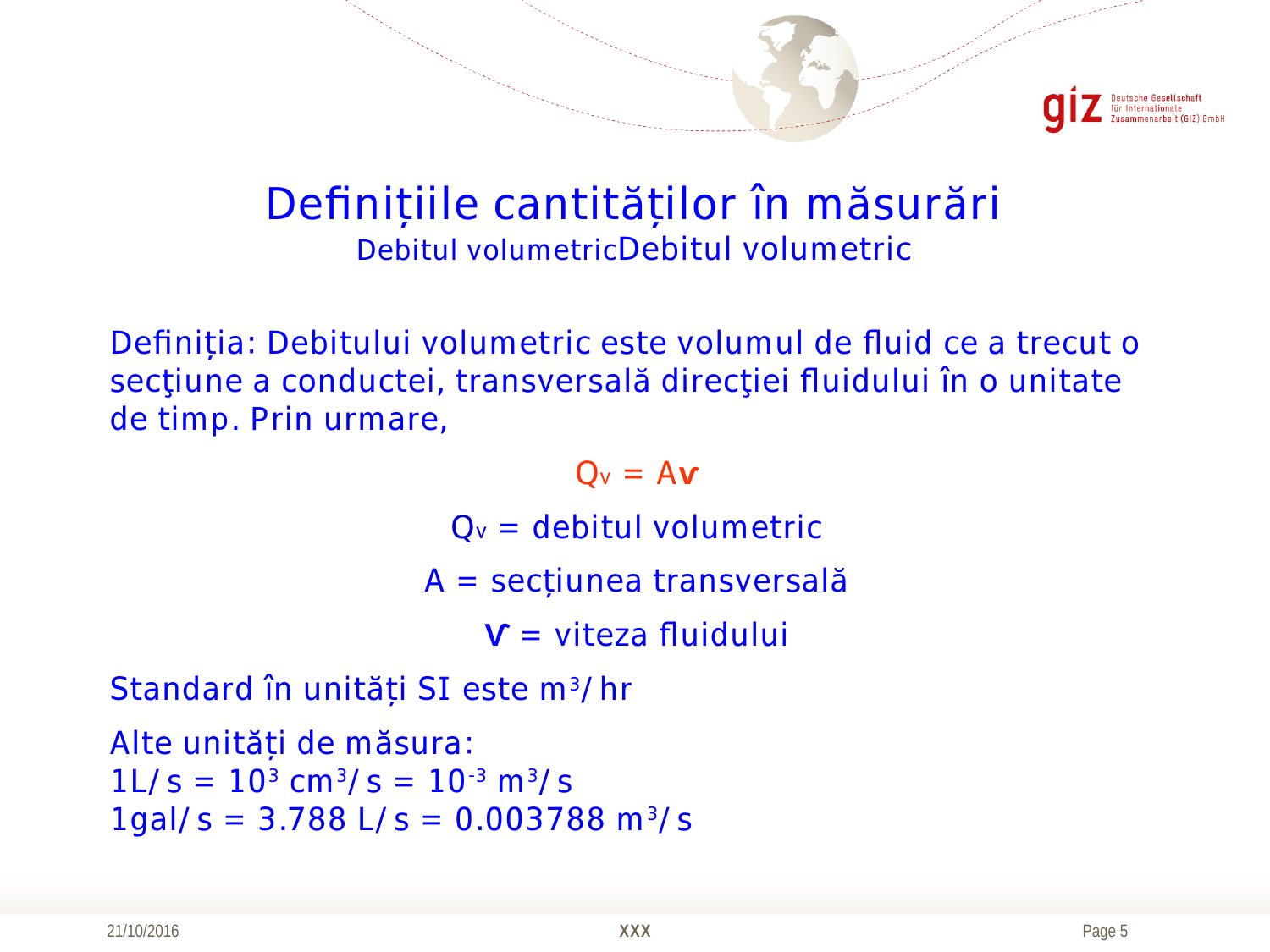

# Definițiile cantităților în măsurări Debitul volumetricDebitul volumetric
Definiția: Debitului volumetric este volumul de fluid ce a trecut o secţiune a conductei, transversală direcţiei fluidului în o unitate de timp. Prin urmare,
Qv = Aѵ
Qv = debitul volumetric
A = secțiunea transversală
Ѵ = viteza fluidului
Standard în unități SI este m3/hr
Alte unități de măsura:
1L/s = 103 cm3/s = 10-3 m3/s
1gal/s = 3.788 L/s = 0.003788 m3/s
21/10/2016
XXX